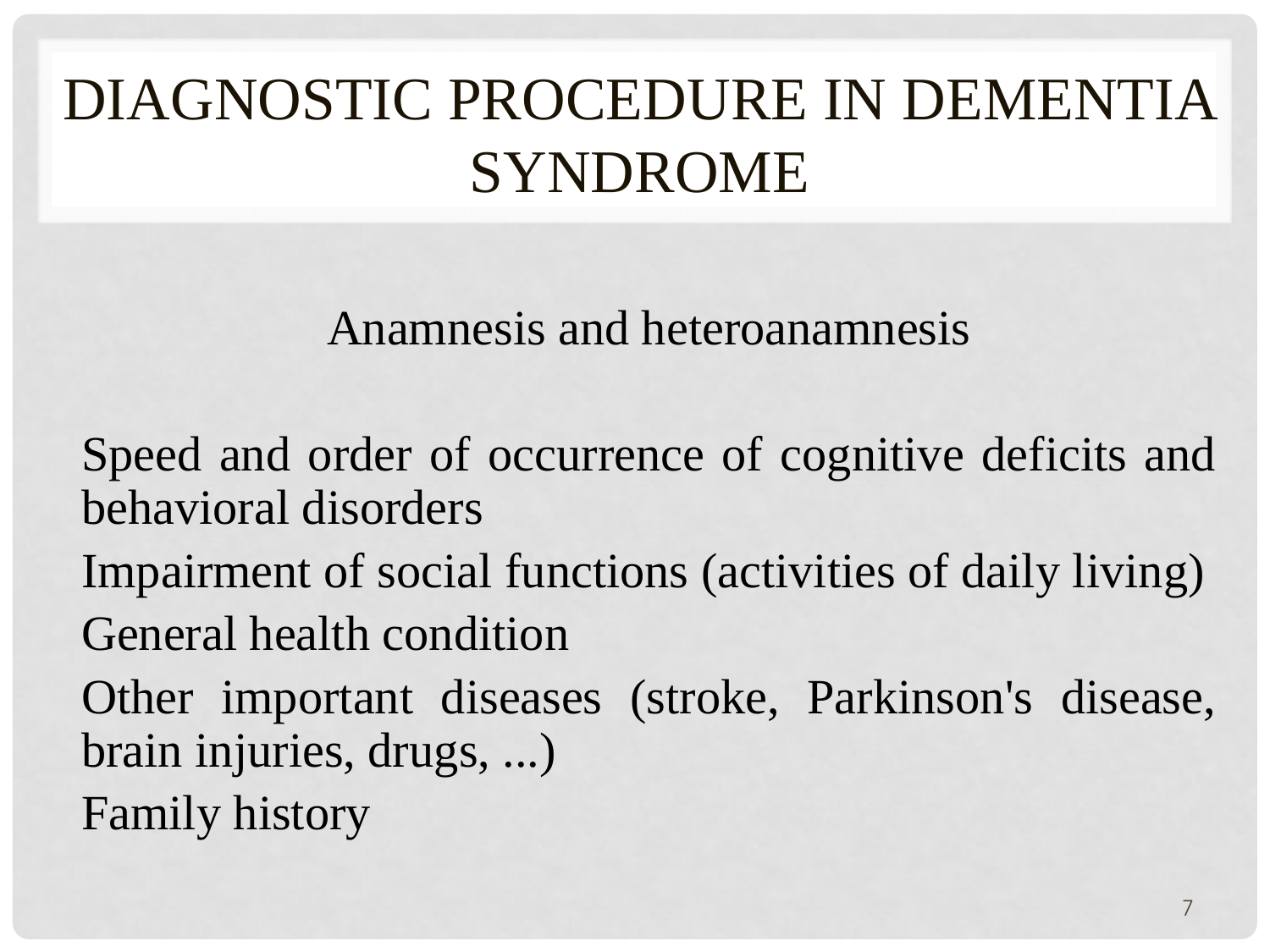

# DIAGNOSTIC PROCEDURE in dementia syndrome
Anamnesis and heteroanamnesis

Speed and order of occurrence of cognitive deficits and behavioral disorders
Impairment of social functions (activities of daily living)
General health condition
Other important diseases (stroke, Parkinson's disease, brain injuries, drugs, ...)
Family history
7